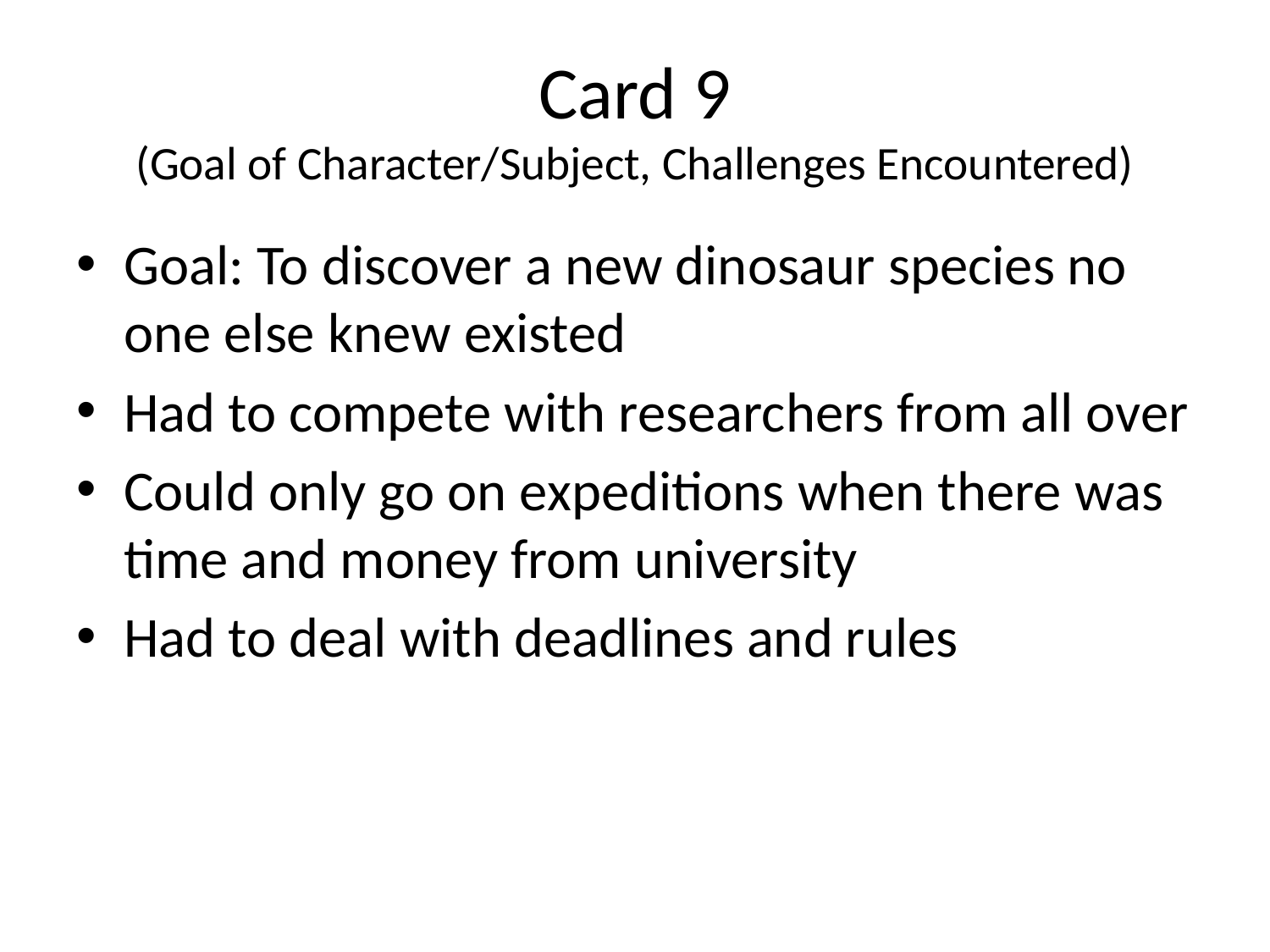

# Card 9 (Goal of Character/Subject, Challenges Encountered)
Goal: To discover a new dinosaur species no one else knew existed
Had to compete with researchers from all over
Could only go on expeditions when there was time and money from university
Had to deal with deadlines and rules